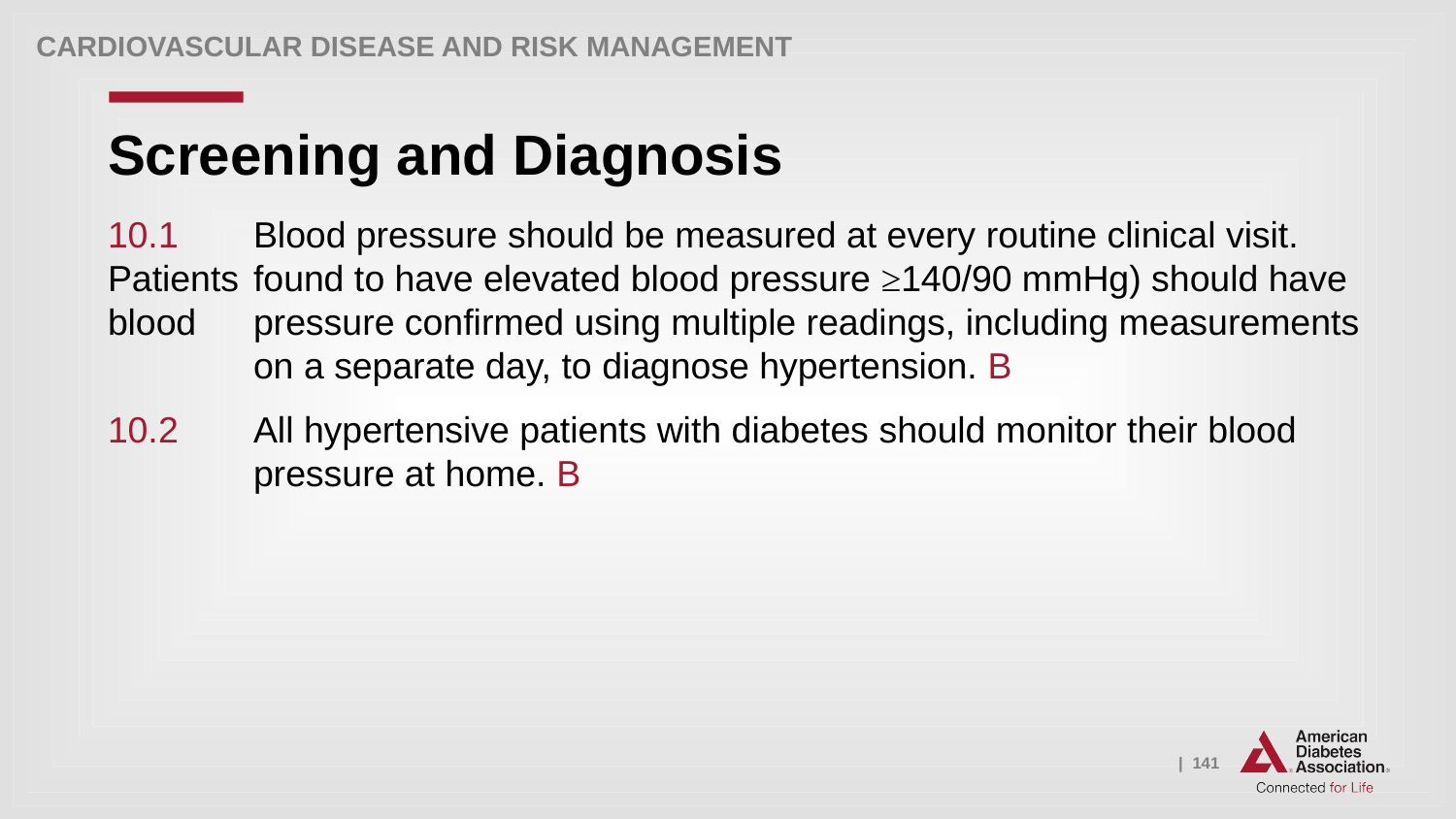

Cardiovascular Disease and Risk Management
# Screening and Diagnosis
10.1 	Blood pressure should be measured at every routine clinical visit. Patients 	found to have elevated blood pressure ≥140/90 mmHg) should have blood 	pressure confirmed using multiple readings, including measurements 	on a separate day, to diagnose hypertension. B
10.2 	All hypertensive patients with diabetes should monitor their blood 	pressure at home. B